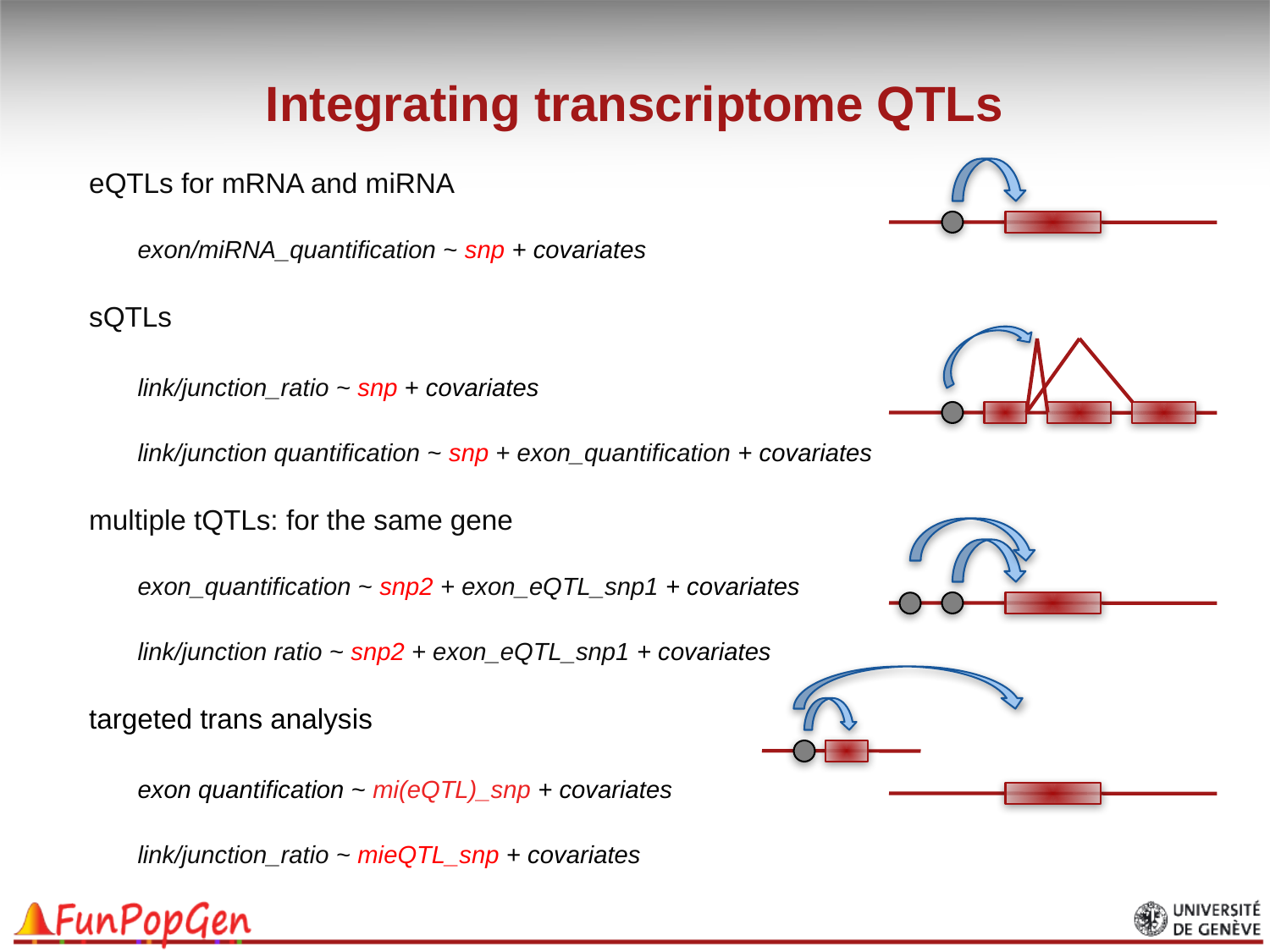

# Integrating transcriptome QTLs
eQTLs for mRNA and miRNA
	exon/miRNA_quantification ~ snp + covariates
sQTLs
	link/junction_ratio ~ snp + covariates
	link/junction quantification ~ snp + exon_quantification + covariates
multiple tQTLs: for the same gene
	exon_quantification ~ snp2 + exon_eQTL_snp1 + covariates
	link/junction ratio ~ snp2 + exon_eQTL_snp1 + covariates
targeted trans analysis
	exon quantification ~ mi(eQTL)_snp + covariates
	link/junction_ratio ~ mieQTL_snp + covariates